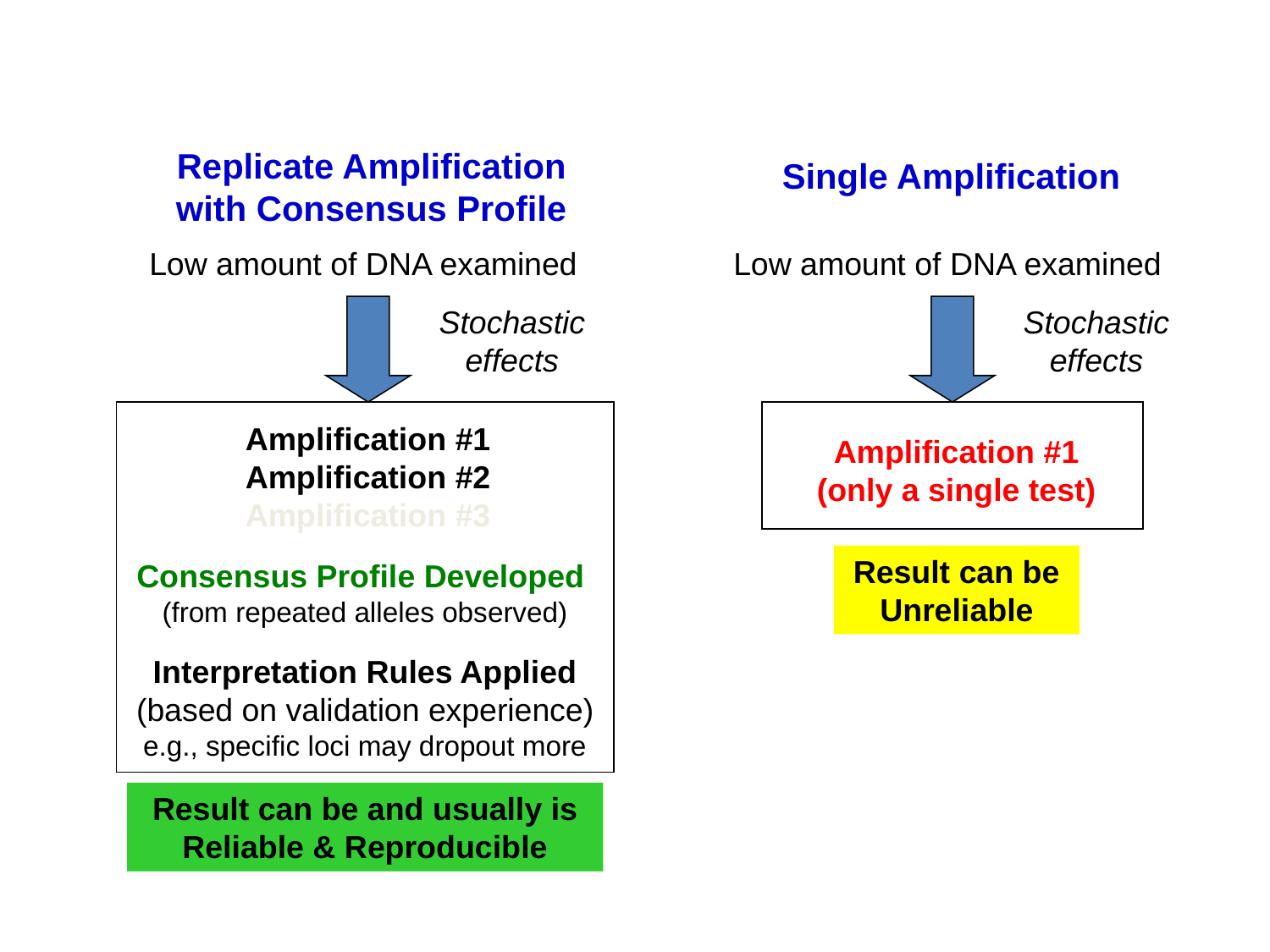

Replicate Amplification with Consensus Profile
Low amount of DNA examined

Stochastic effects

Amplification #1
Amplification #2
Amplification #3
Consensus Profile Developed
(from repeated alleles observed)
Interpretation Rules Applied (based on validation experience) e.g., specific loci may dropout more
Result can be and usually is Reliable & Reproducible
Single Amplification
Low amount of DNA examined

Stochastic effects

Amplification #1
(only a single test)
Result can be Unreliable